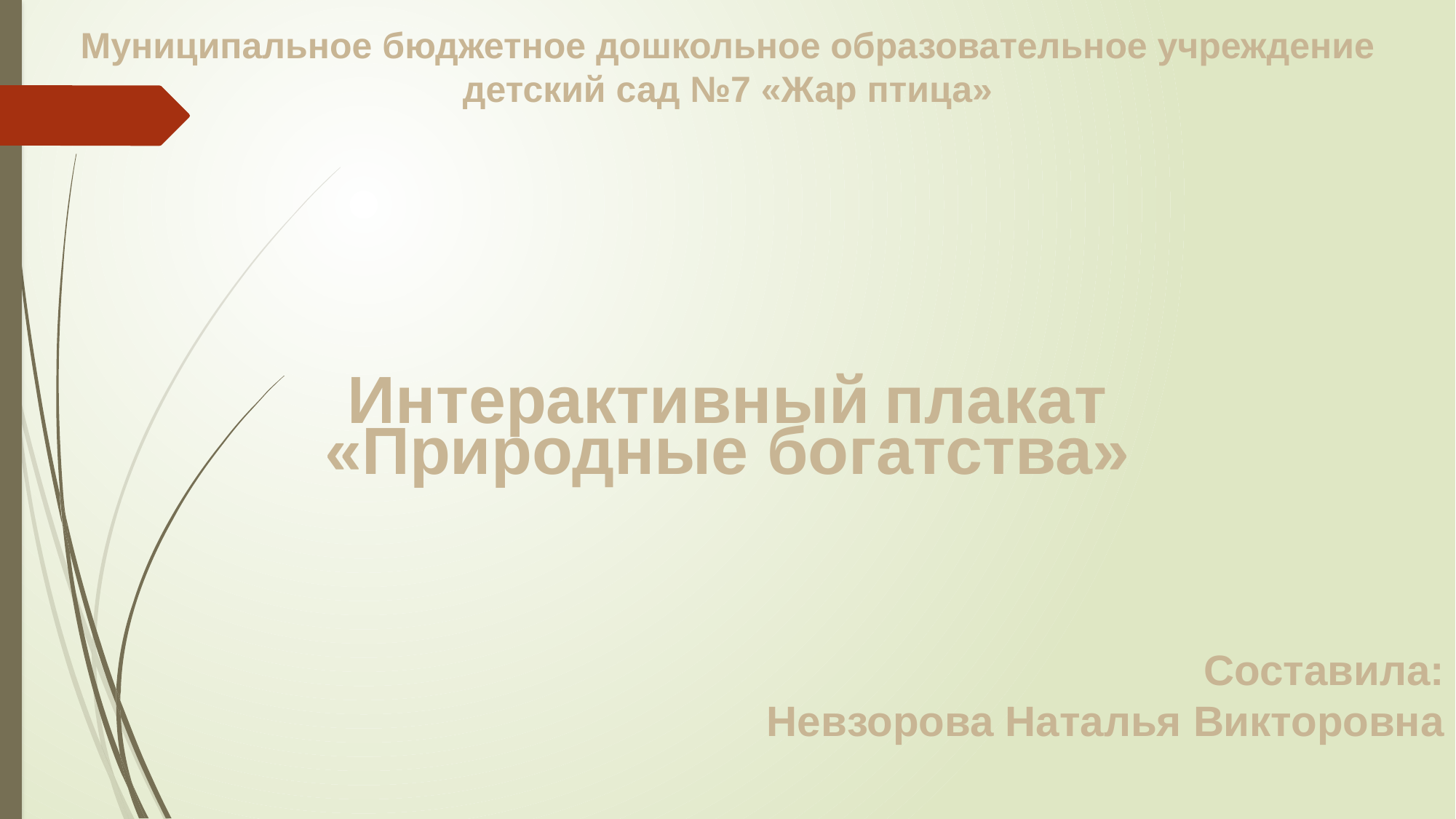

Муниципальное бюджетное дошкольное образовательное учреждение
детский сад №7 «Жар птица»

Интерактивный плакат
«Природные богатства»
Составила:
Невзорова Наталья Викторовна